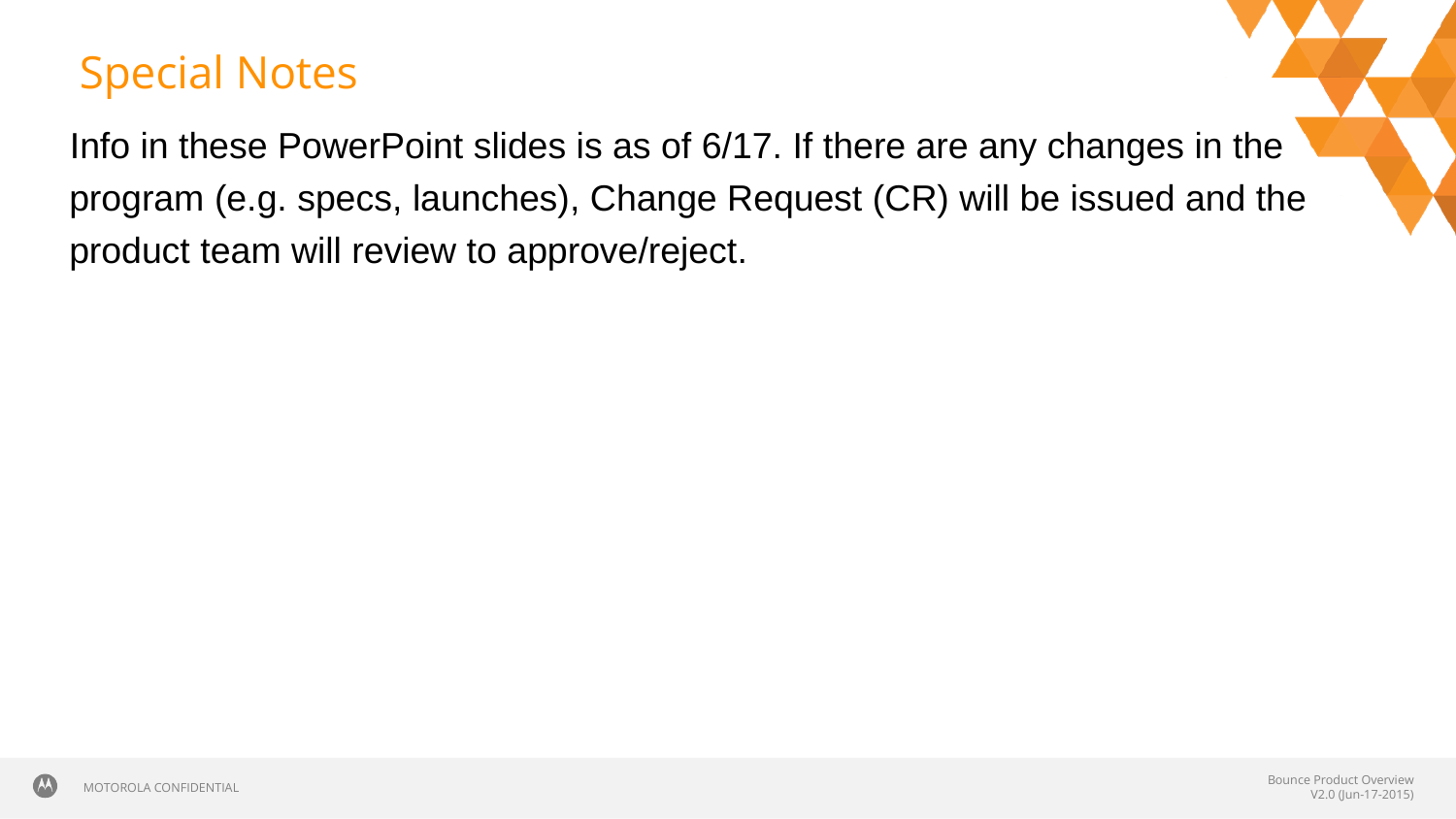

# Special Notes
 Info in these PowerPoint slides is as of 6/17. If there are any changes in the program (e.g. specs, launches), Change Request (CR) will be issued and the product team will review to approve/reject.